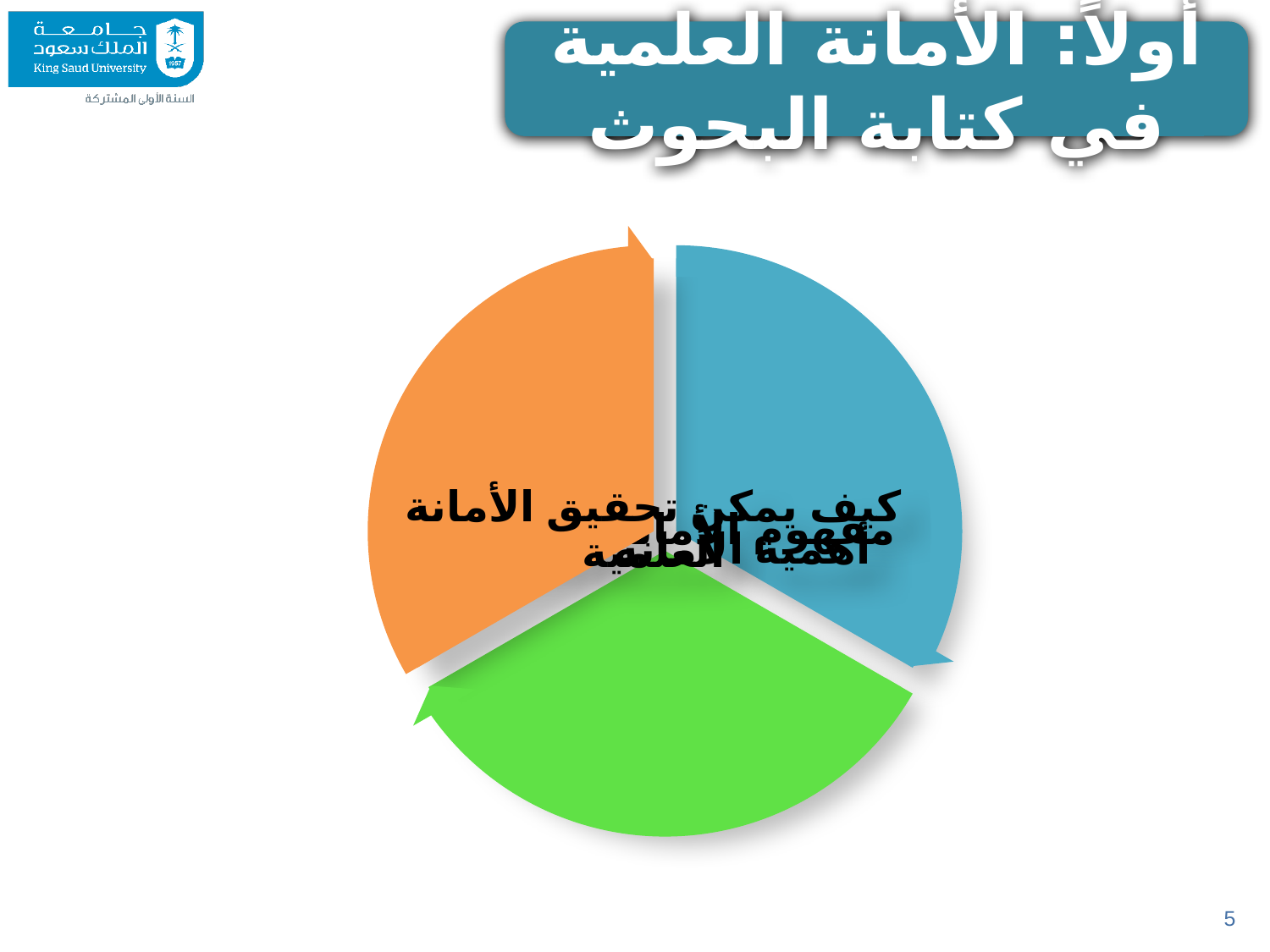

أولاً: الأمانة العلمية في كتابة البحوث
مفهوم الأمانة العلمية
أهمية الأمانة العلمية
كيف يمكن تحقيق الأمانة العلمية

5